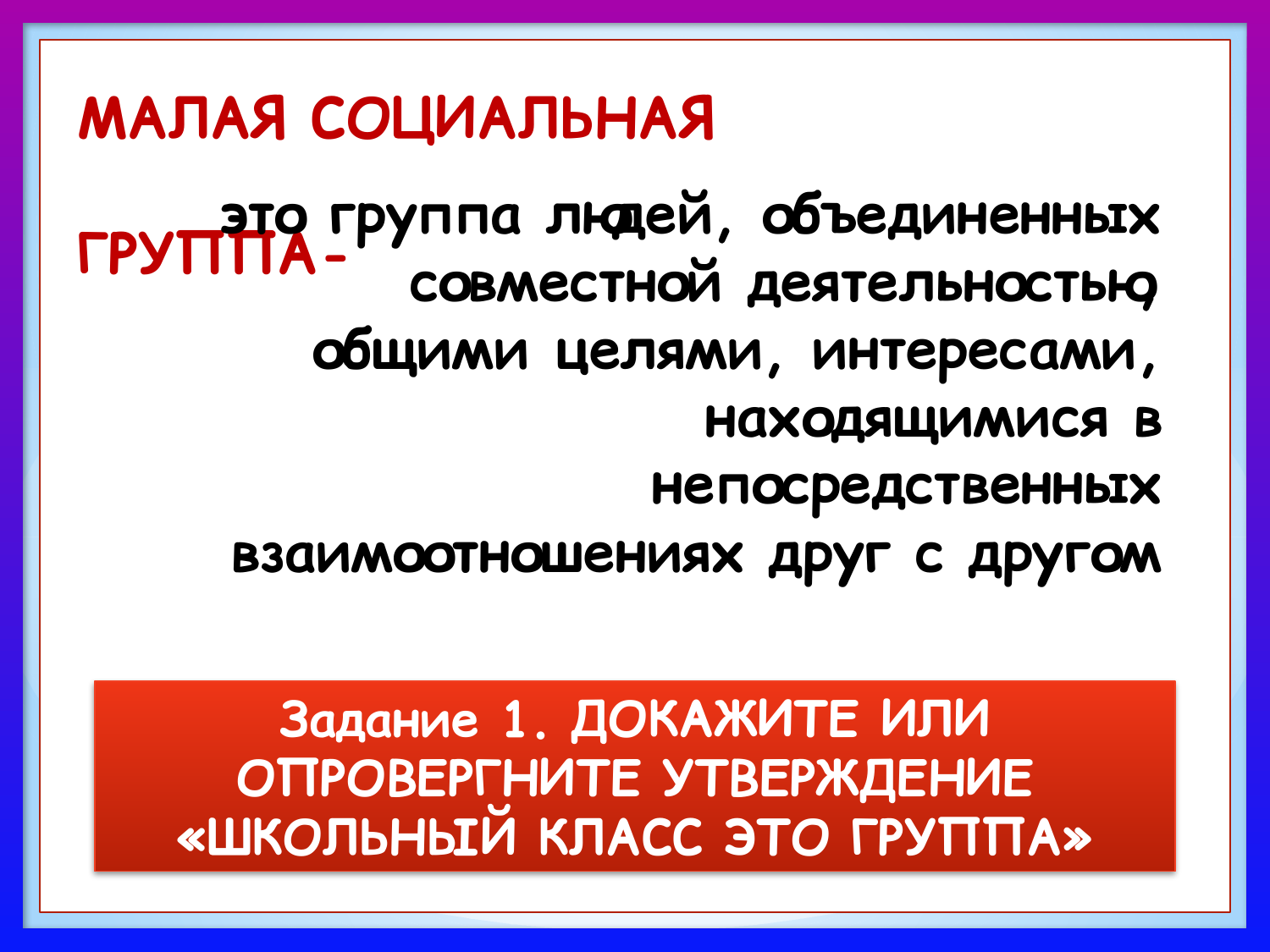

МАЛАЯ СОЦИАЛЬНАЯ ГРУППА-

это группа людей, объединенных совместной деятельностью, общими целями, интересами, находящимися в непосредственных взаимоотношениях друг с другом
Задание 1. ДОКАЖИТЕ ИЛИ ОПРОВЕРГНИТЕ УТВЕРЖДЕНИЕ «ШКОЛЬНЫЙ КЛАСС ЭТО ГРУППА»